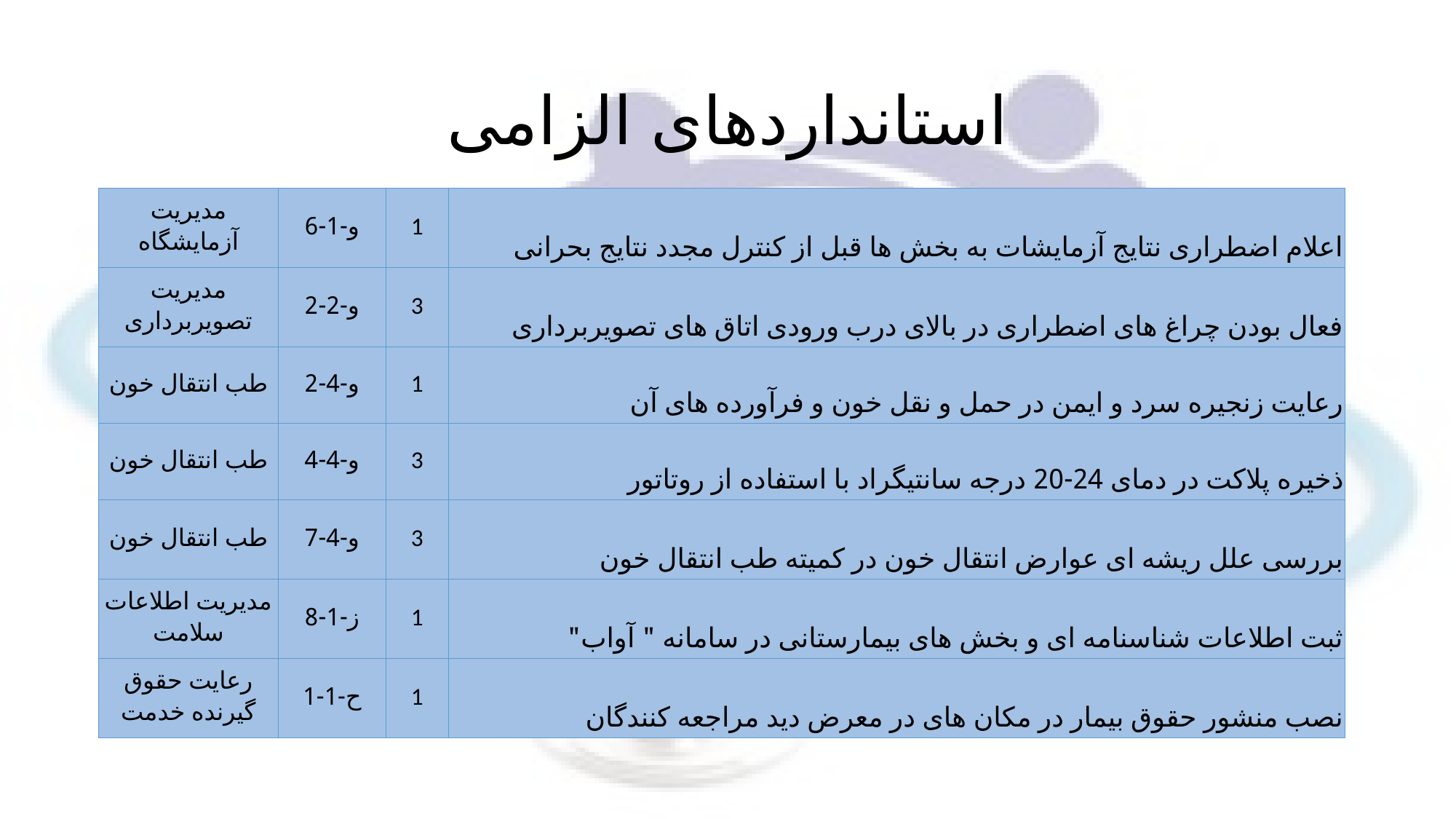

# استانداردهای الزامی
| مدیریت آزمایشگاه | و-1-6 | 1 | اعلام اضطراری نتایج آزمایشات به بخش ها قبل از کنترل مجدد نتایج بحرانی |
| --- | --- | --- | --- |
| مدیریت تصویربرداری | و-2-2 | 3 | فعال بودن چراغ های اضطراری در بالای درب ورودی اتاق های تصویربرداری |
| طب انتقال خون | و-4-2 | 1 | رعایت زنجیره سرد و ایمن در حمل و نقل خون و فرآورده های آن |
| طب انتقال خون | و-4-4 | 3 | ذخیره پلاکت در دمای 24-20 درجه سانتیگراد با استفاده از روتاتور |
| طب انتقال خون | و-4-7 | 3 | بررسی علل ریشه ای عوارض انتقال خون در کمیته طب انتقال خون |
| مدیریت اطلاعات سلامت | ز-1-8 | 1 | ثبت اطلاعات شناسنامه ای و بخش های بیمارستانی در سامانه " آواب" |
| رعایت حقوق گیرنده خدمت | ح-1-1 | 1 | نصب منشور حقوق بیمار در مکان های در معرض دید مراجعه کنندگان |